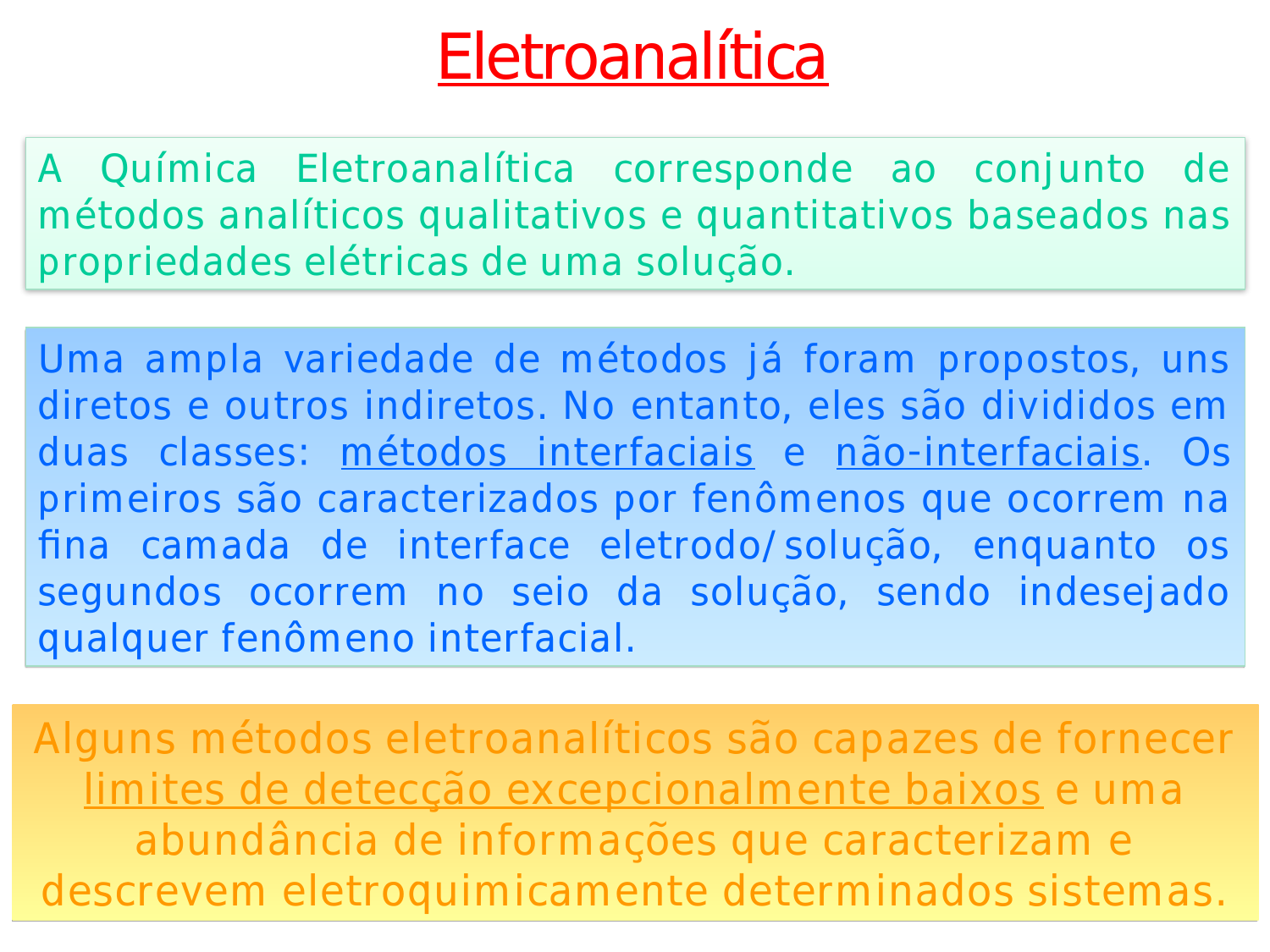

Eletroanalítica
A Química Eletroanalítica corresponde ao conjunto de métodos analíticos qualitativos e quantitativos baseados nas propriedades elétricas de uma solução.
Uma ampla variedade de métodos já foram propostos, uns diretos e outros indiretos. No entanto, eles são divididos em duas classes: métodos interfaciais e não-interfaciais. Os primeiros são caracterizados por fenômenos que ocorrem na fina camada de interface eletrodo/solução, enquanto os segundos ocorrem no seio da solução, sendo indesejado qualquer fenômeno interfacial.
Alguns métodos eletroanalíticos são capazes de fornecer limites de detecção excepcionalmente baixos e uma abundância de informações que caracterizam e descrevem eletroquimicamente determinados sistemas.